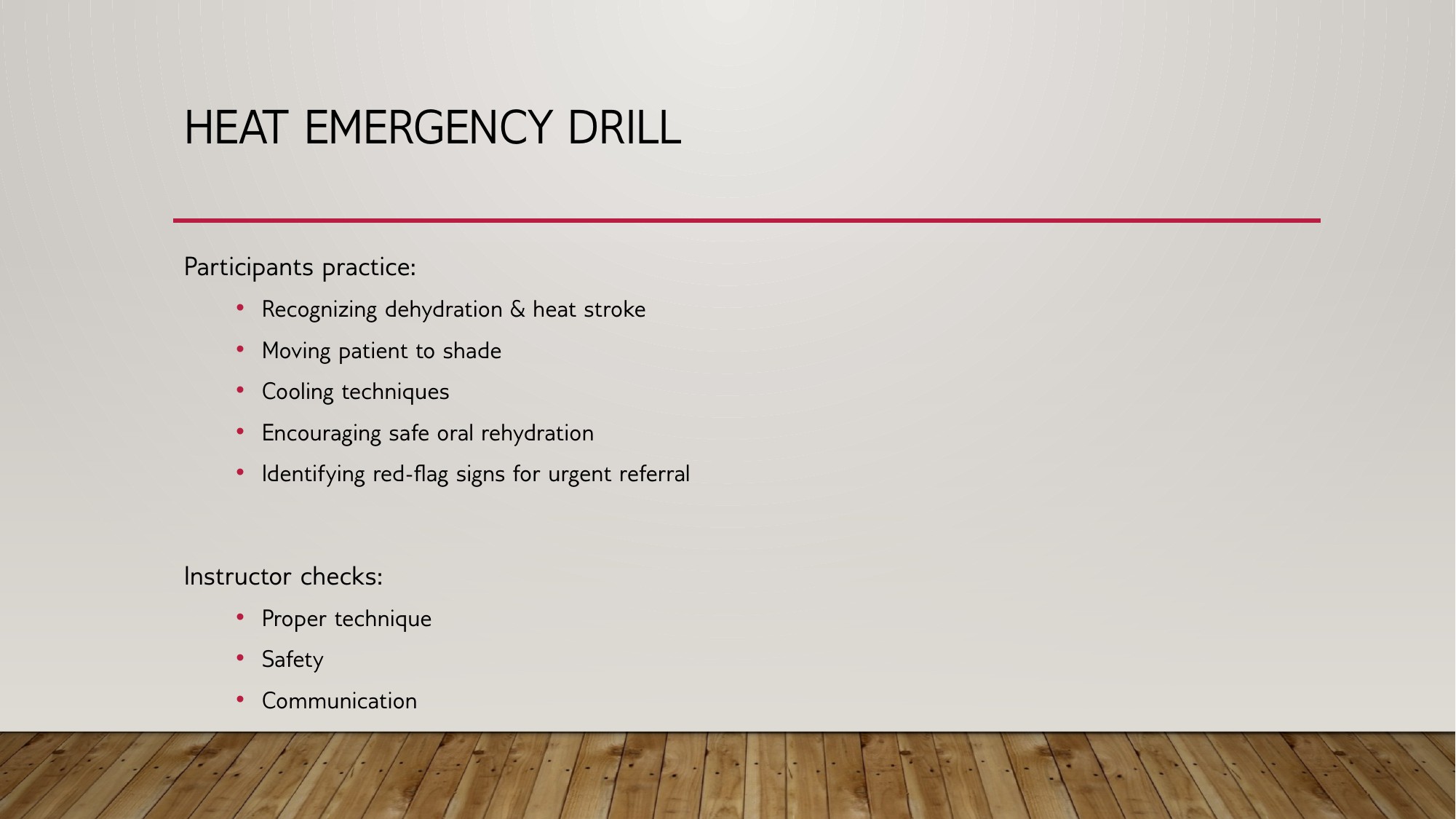

# Heat Emergency Drill
Participants practice:
Recognizing dehydration & heat stroke
Moving patient to shade
Cooling techniques
Encouraging safe oral rehydration
Identifying red-flag signs for urgent referral

Instructor checks:
Proper technique
Safety
Communication